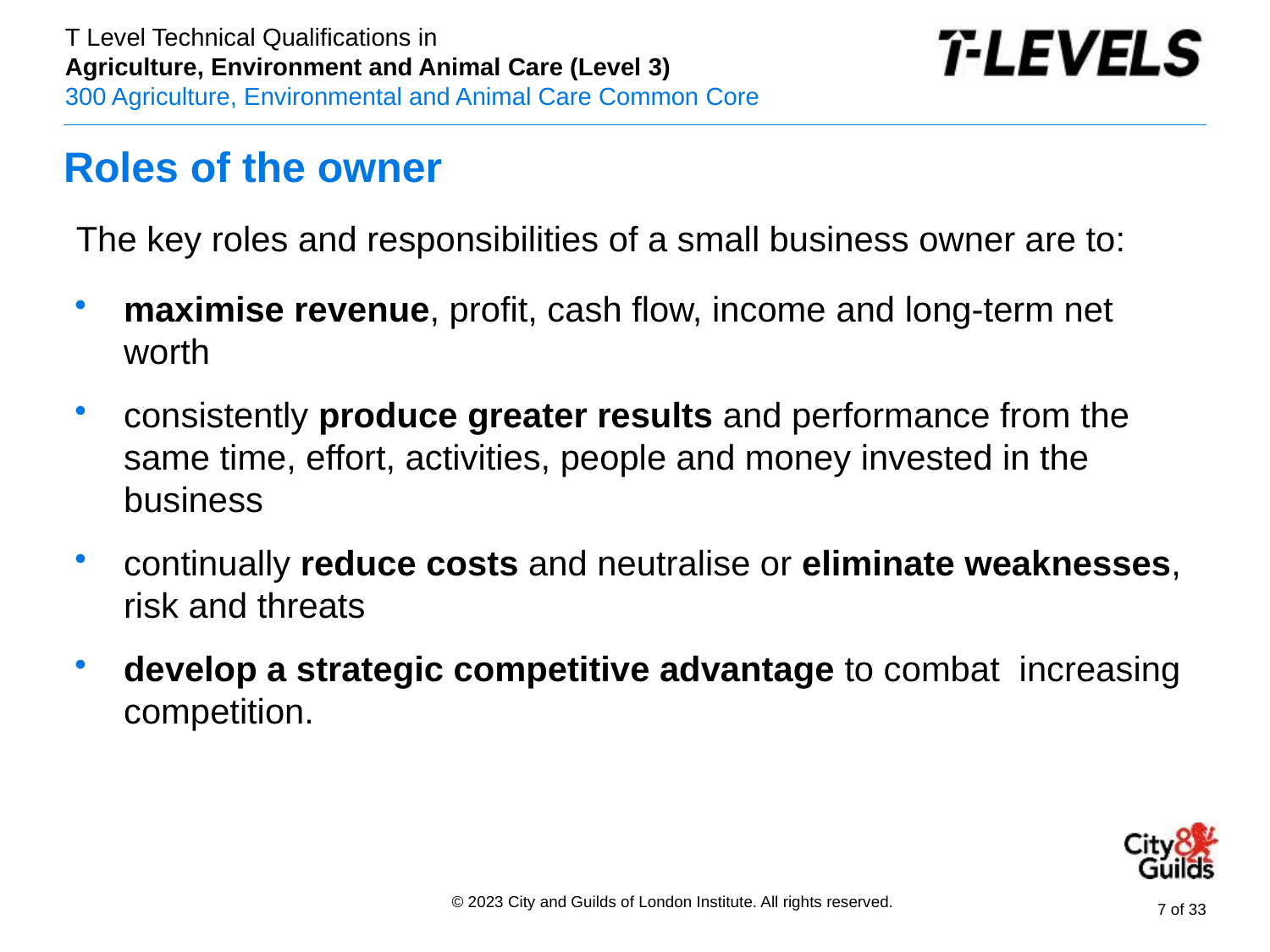

# Roles of the owner

The key roles and responsibilities of a small business owner are to:
maximise revenue, profit, cash flow, income and long-term net worth
consistently produce greater results and performance from the same time, effort, activities, people and money invested in the business
continually reduce costs and neutralise or eliminate weaknesses, risk and threats
develop a strategic competitive advantage to combat  increasing competition.